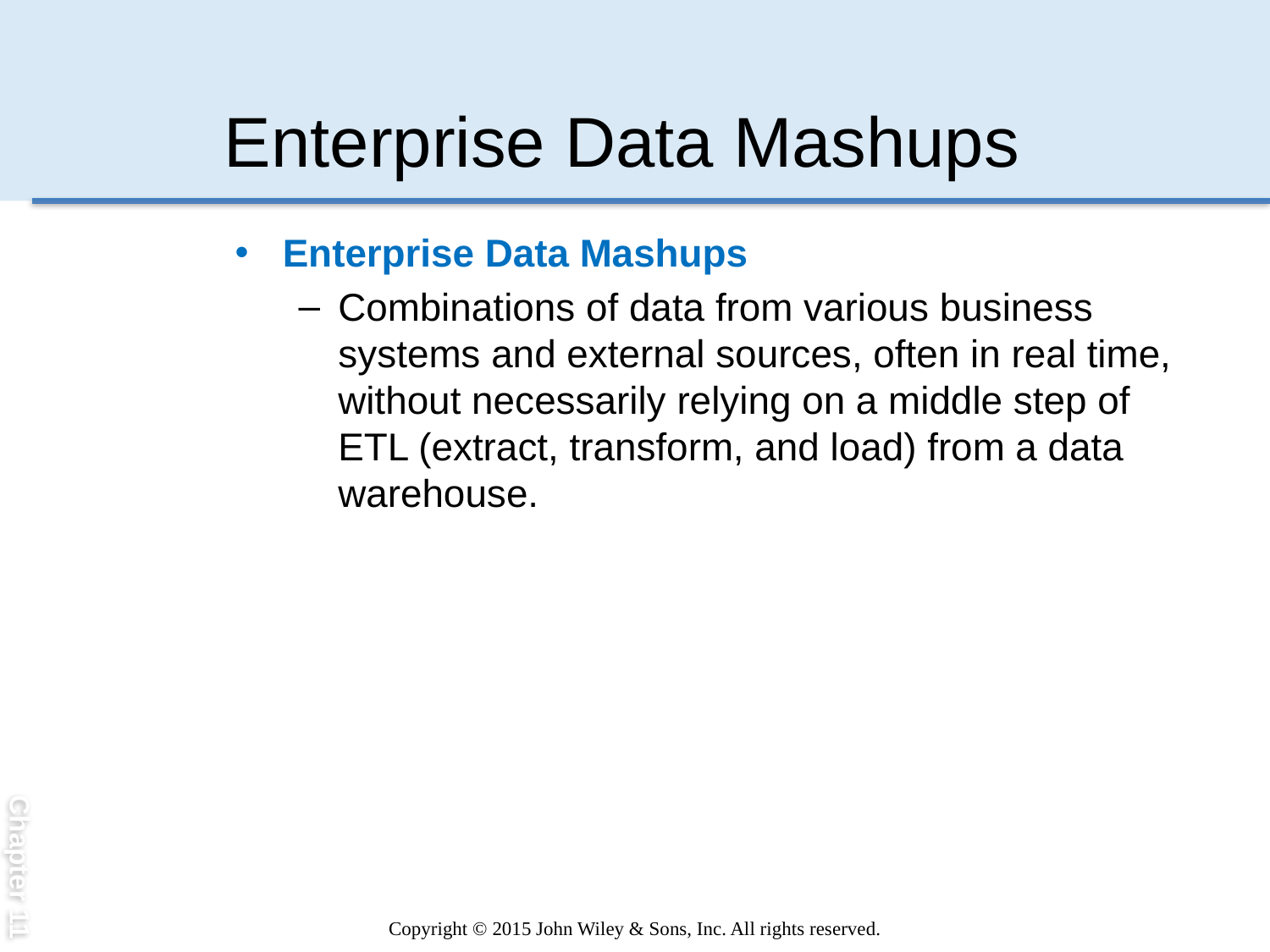

Chapter 11
Enterprise Data Mashups
Enterprise Data Mashups
Combinations of data from various business systems and external sources, often in real time, without necessarily relying on a middle step of ETL (extract, transform, and load) from a data warehouse.